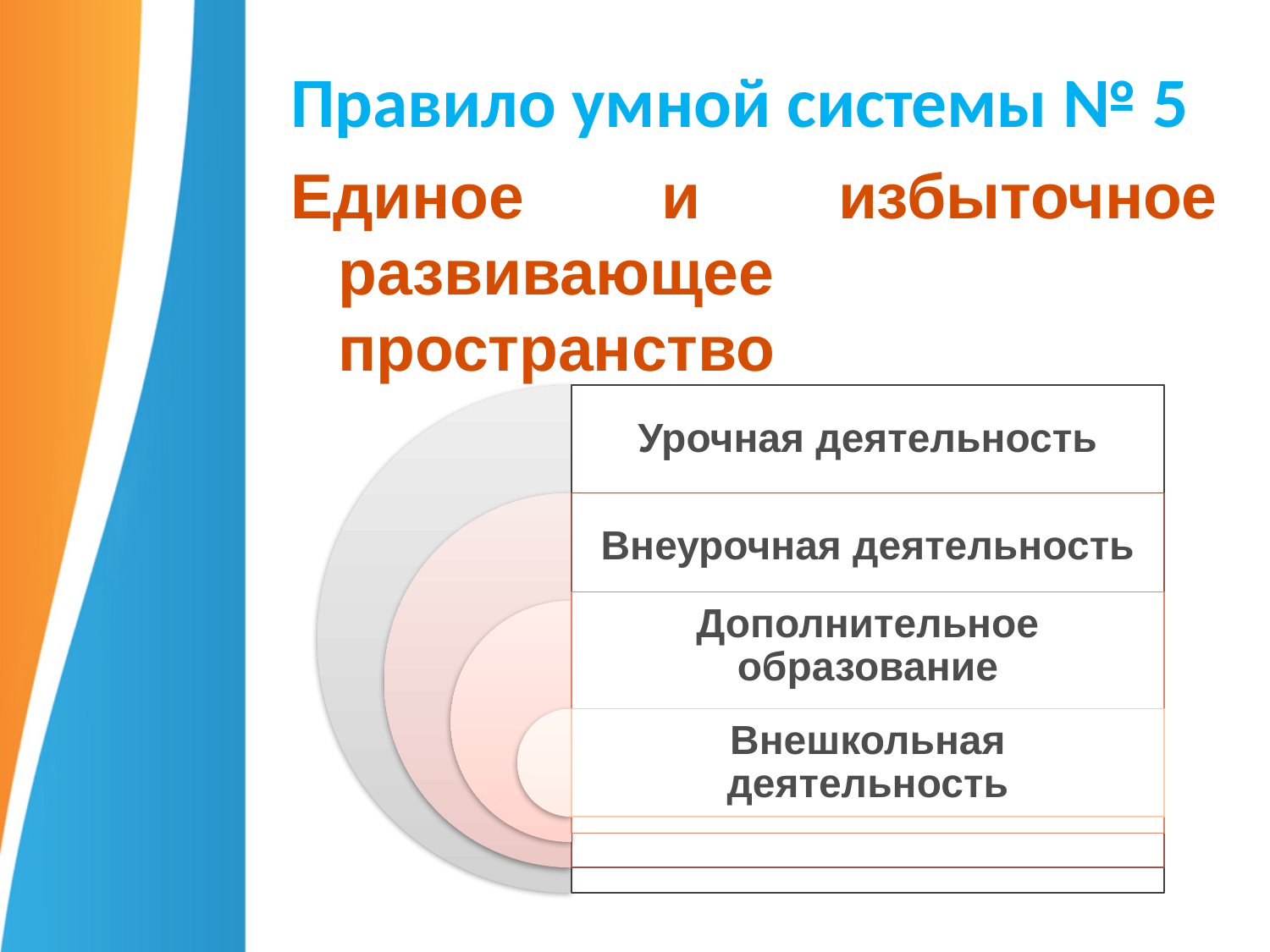

# Правило умной системы № 5
Единое и избыточное развивающее пространство

Урочная деятельность
Внеурочная деятельность
Дополнительное образование
Внешкольная деятельность